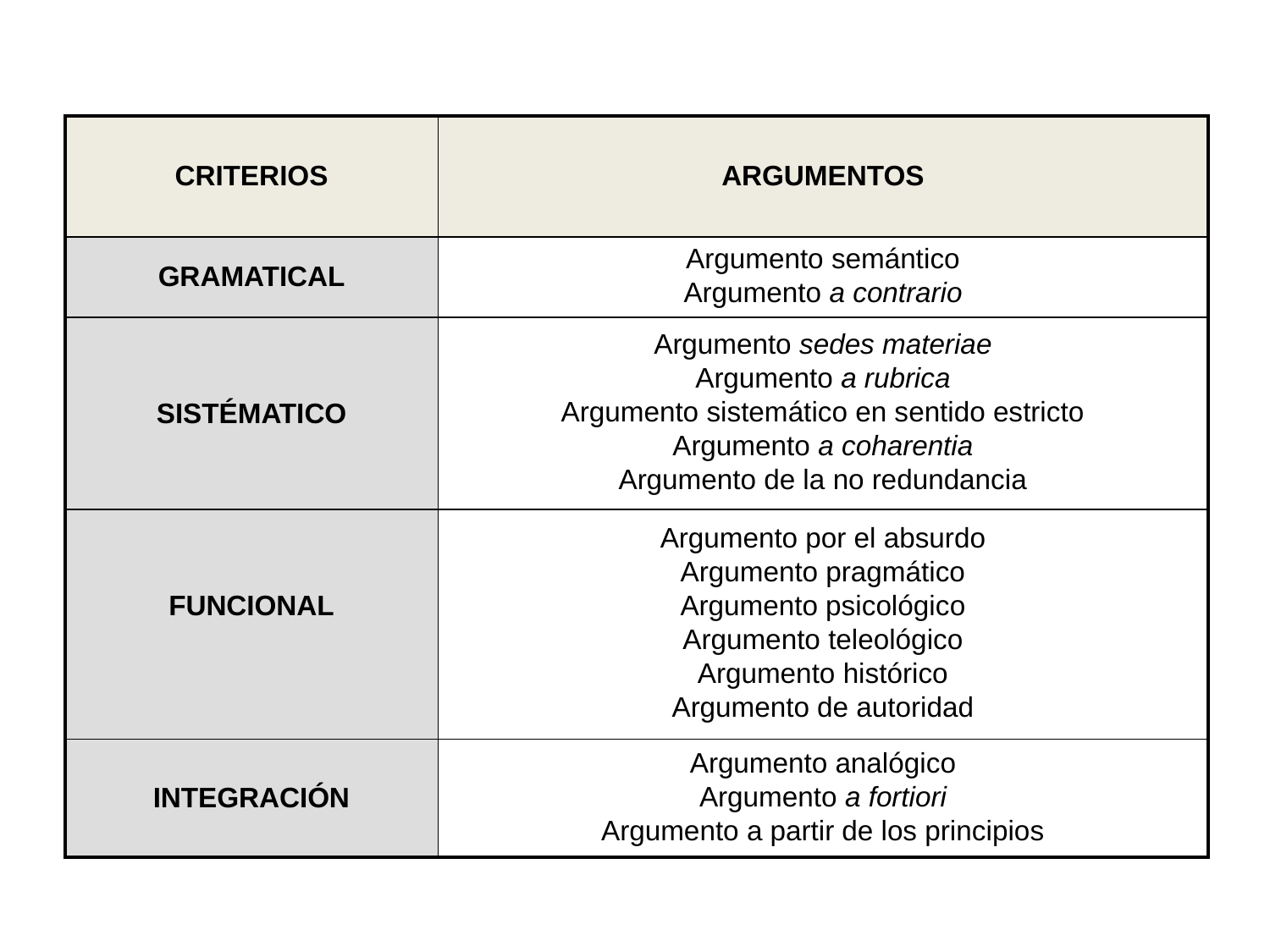

| CRITERIOS | ARGUMENTOS |
| --- | --- |
| GRAMATICAL | Argumento semántico Argumento a contrario |
| SISTÉMATICO | Argumento sedes materiae Argumento a rubrica Argumento sistemático en sentido estricto Argumento a coharentia Argumento de la no redundancia |
| FUNCIONAL | Argumento por el absurdo Argumento pragmático Argumento psicológico Argumento teleológico Argumento histórico Argumento de autoridad |
| INTEGRACIÓN | Argumento analógico Argumento a fortiori Argumento a partir de los principios |